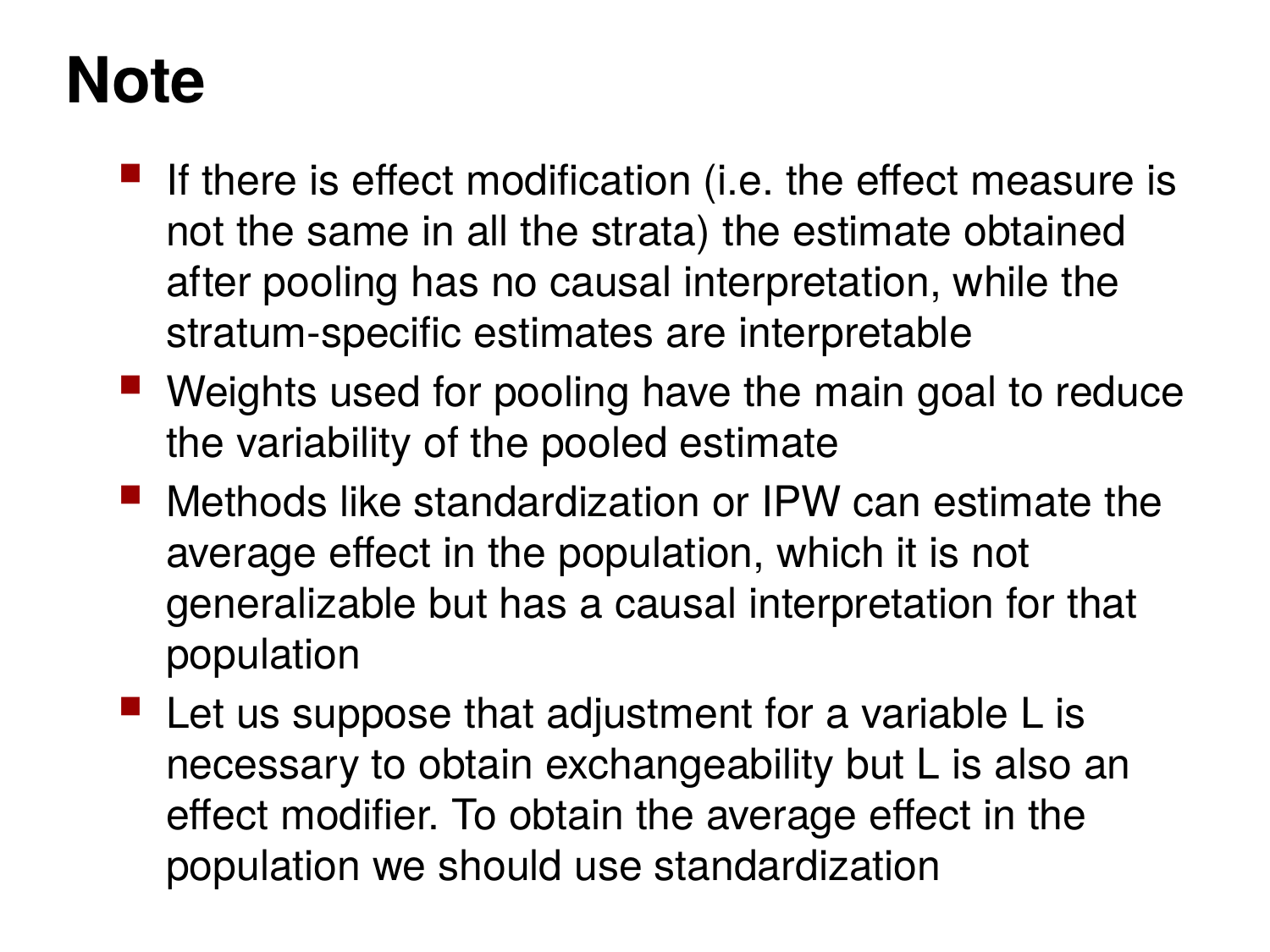

# Note
If there is effect modification (i.e. the effect measure is not the same in all the strata) the estimate obtained after pooling has no causal interpretation, while the stratum-specific estimates are interpretable
Weights used for pooling have the main goal to reduce the variability of the pooled estimate
Methods like standardization or IPW can estimate the average effect in the population, which it is not generalizable but has a causal interpretation for that population
Let us suppose that adjustment for a variable L is necessary to obtain exchangeability but L is also an effect modifier. To obtain the average effect in the population we should use standardization